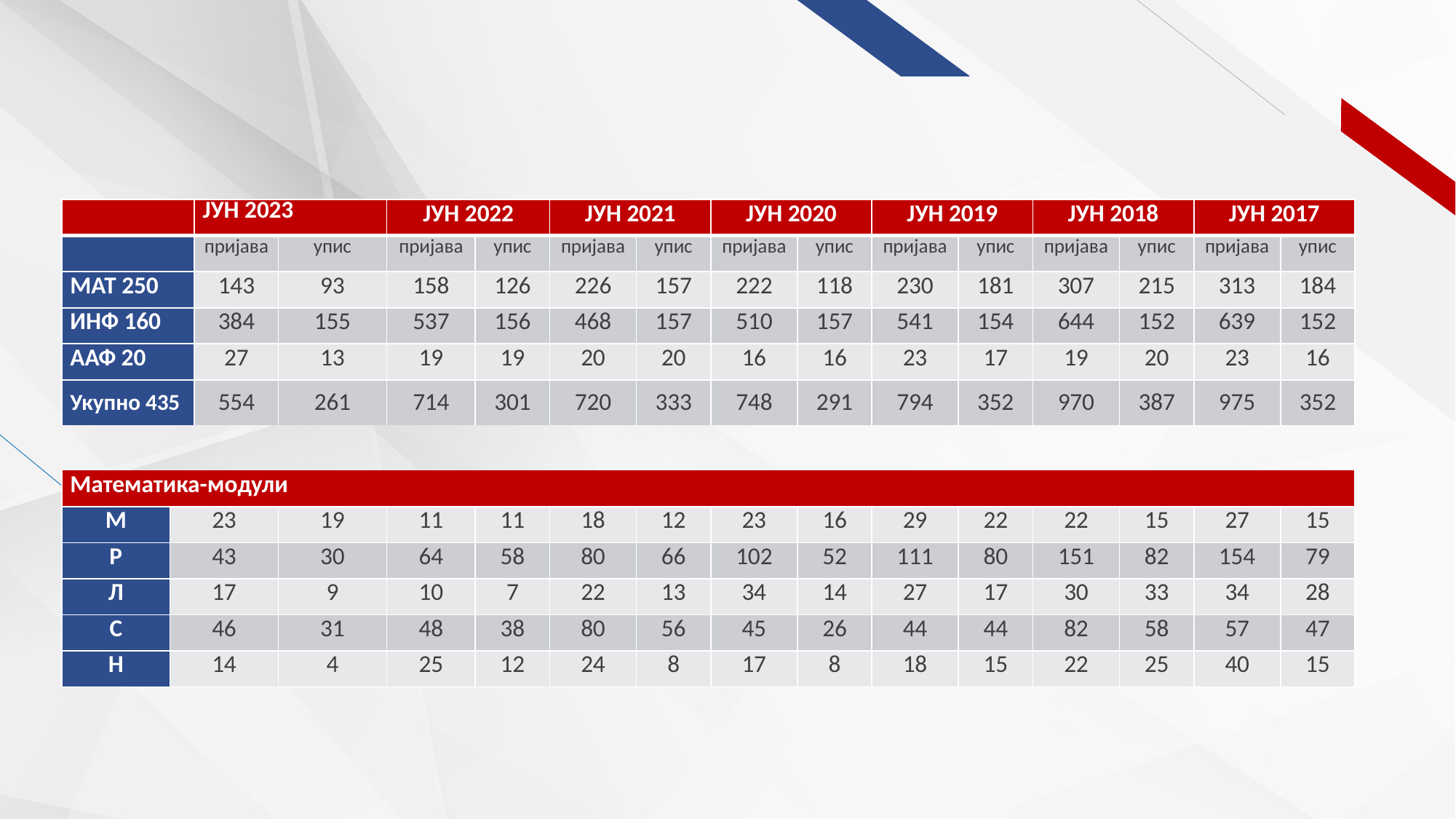

|  | ЈУН 2023 | ЈУН 2023 |  | ЈУН 2022 |  | ЈУН 2021 |  | ЈУН 2020 |  | ЈУН 2019 |  | ЈУН 2018 |  | ЈУН 2017 |  |
| --- | --- | --- | --- | --- | --- | --- | --- | --- | --- | --- | --- | --- | --- | --- | --- |
|  | пријава | пријава | упис | пријава | упис | пријава | упис | пријава | упис | пријава | упис | пријава | упис | пријава | упис |
| МАТ 250 | 143 | 143 | 93 | 158 | 126 | 226 | 157 | 222 | 118 | 230 | 181 | 307 | 215 | 313 | 184 |
| ИНФ 160 | 384 | 384 | 155 | 537 | 156 | 468 | 157 | 510 | 157 | 541 | 154 | 644 | 152 | 639 | 152 |
| ААФ 20 | 27 | 27 | 13 | 19 | 19 | 20 | 20 | 16 | 16 | 23 | 17 | 19 | 20 | 23 | 16 |
| Укупно 435 | 554 | 554 | 261 | 714 | 301 | 720 | 333 | 748 | 291 | 794 | 352 | 970 | 387 | 975 | 352 |
|  |  |  |  |  |  |  |  |  |  |  |  |  |  |  |  |
| Математика-модули |  |  |  |  |  |  |  |  |  |  |  |  |  |  |  |
| М | 23 |  | 19 | 11 | 11 | 18 | 12 | 23 | 16 | 29 | 22 | 22 | 15 | 27 | 15 |
| Р | 43 |  | 30 | 64 | 58 | 80 | 66 | 102 | 52 | 111 | 80 | 151 | 82 | 154 | 79 |
| Л | 17 |  | 9 | 10 | 7 | 22 | 13 | 34 | 14 | 27 | 17 | 30 | 33 | 34 | 28 |
| С | 46 |  | 31 | 48 | 38 | 80 | 56 | 45 | 26 | 44 | 44 | 82 | 58 | 57 | 47 |
| Н | 14 |  | 4 | 25 | 12 | 24 | 8 | 17 | 8 | 18 | 15 | 22 | 25 | 40 | 15 |